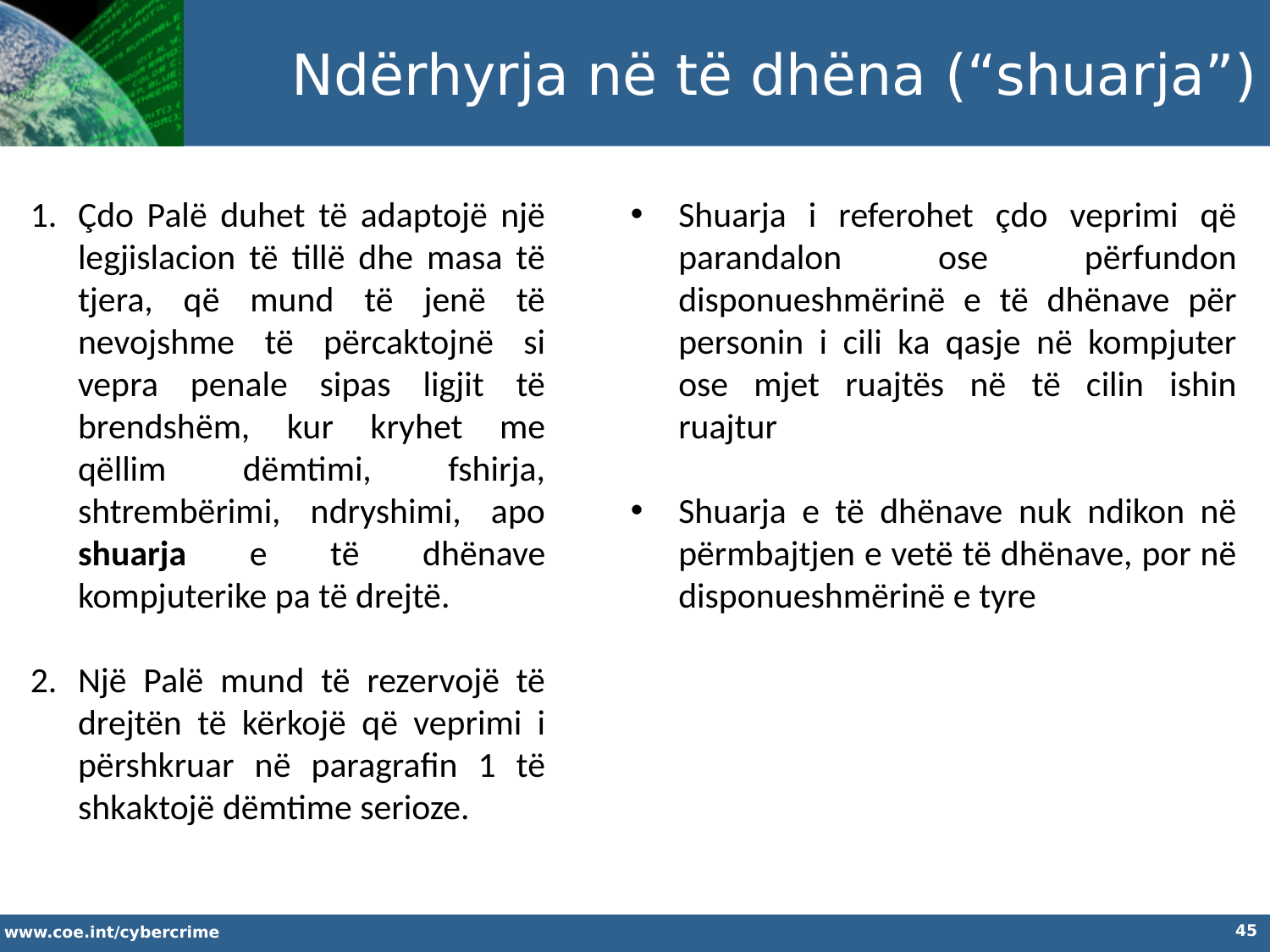

Ndërhyrja në të dhëna (“shuarja”)
Çdo Palë duhet të adaptojë një legjislacion të tillë dhe masa të tjera, që mund të jenë të nevojshme të përcaktojnë si vepra penale sipas ligjit të brendshëm, kur kryhet me qëllim dëmtimi, fshirja, shtrembërimi, ndryshimi, apo shuarja e të dhënave kompjuterike pa të drejtë.

Një Palë mund të rezervojë të drejtën të kërkojë që veprimi i përshkruar në paragrafin 1 të shkaktojë dëmtime serioze.
Shuarja i referohet çdo veprimi që parandalon ose përfundon disponueshmërinë e të dhënave për personin i cili ka qasje në kompjuter ose mjet ruajtës në të cilin ishin ruajtur

Shuarja e të dhënave nuk ndikon në përmbajtjen e vetë të dhënave, por në disponueshmërinë e tyre